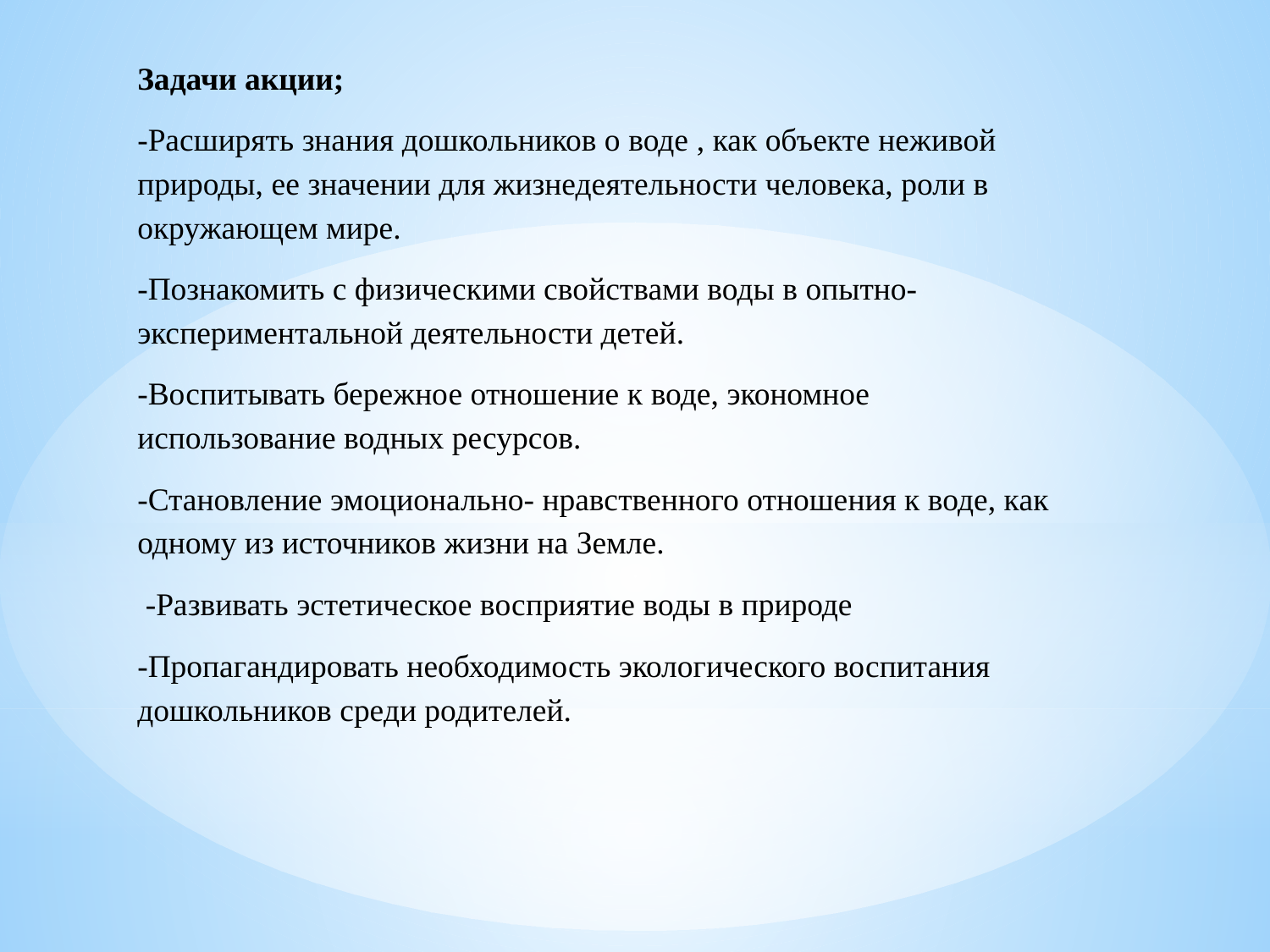

Задачи акции;
-Расширять знания дошкольников о воде , как объекте неживой природы, ее значении для жизнедеятельности человека, роли в окружающем мире.
-Познакомить с физическими свойствами воды в опытно- экспериментальной деятельности детей.
-Воспитывать бережное отношение к воде, экономное использование водных ресурсов.
-Становление эмоционально- нравственного отношения к воде, как одному из источников жизни на Земле.
 -Развивать эстетическое восприятие воды в природе
-Пропагандировать необходимость экологического воспитания дошкольников среди родителей.